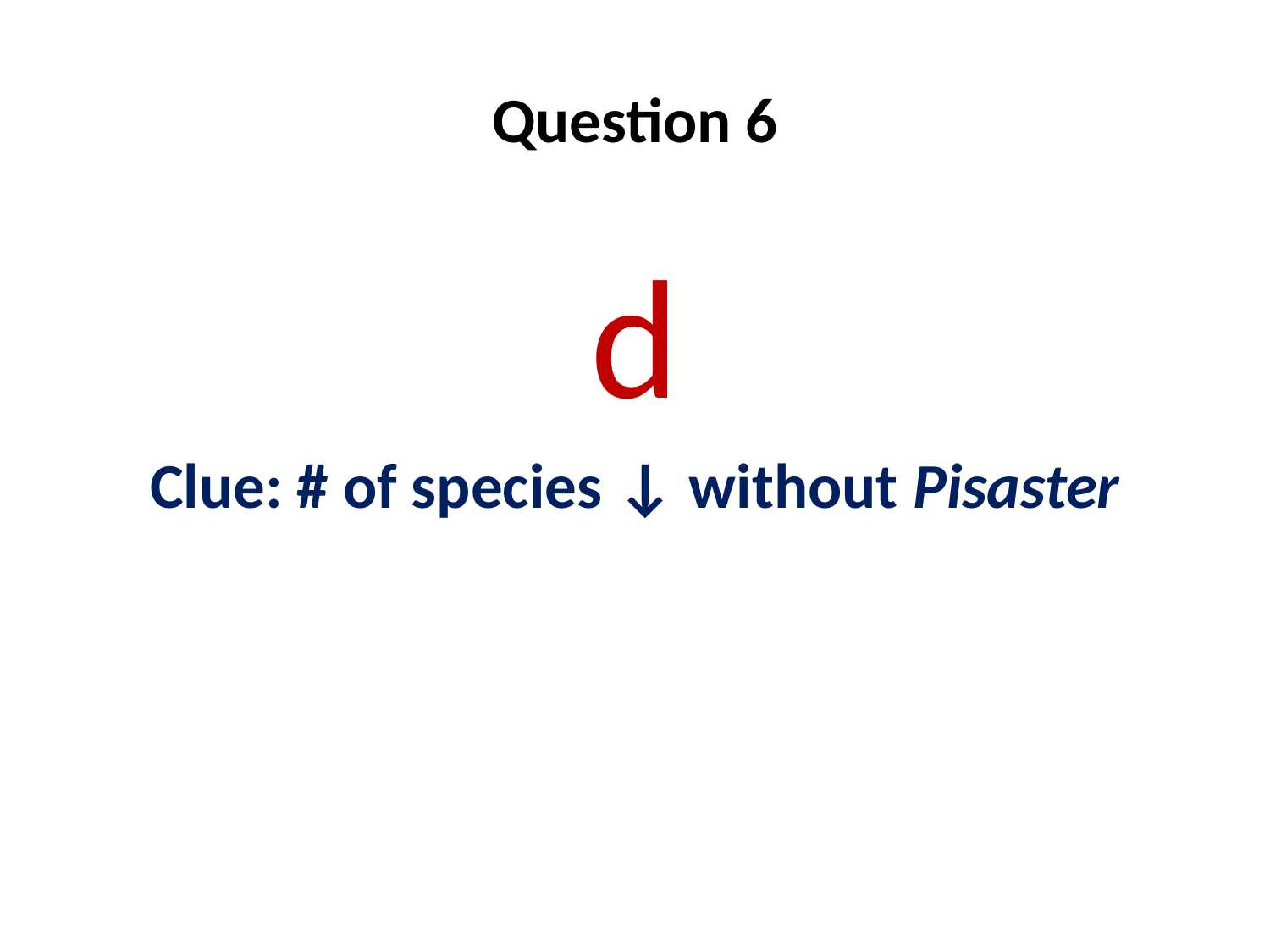

# Question 6
d
Clue: # of species ↓ without Pisaster